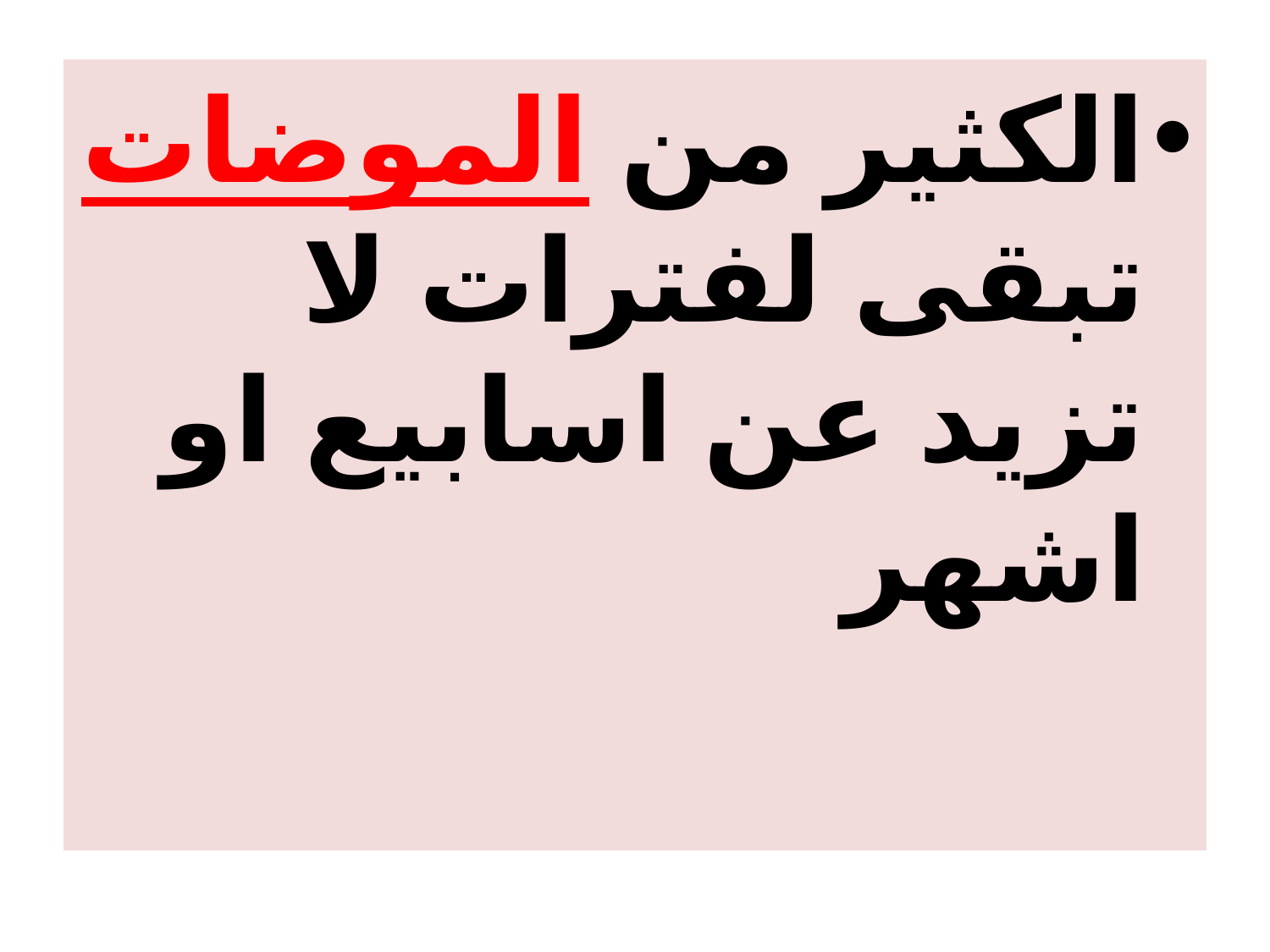

#
الكثير من الموضات تبقى لفترات لا تزيد عن اسابيع او اشهر